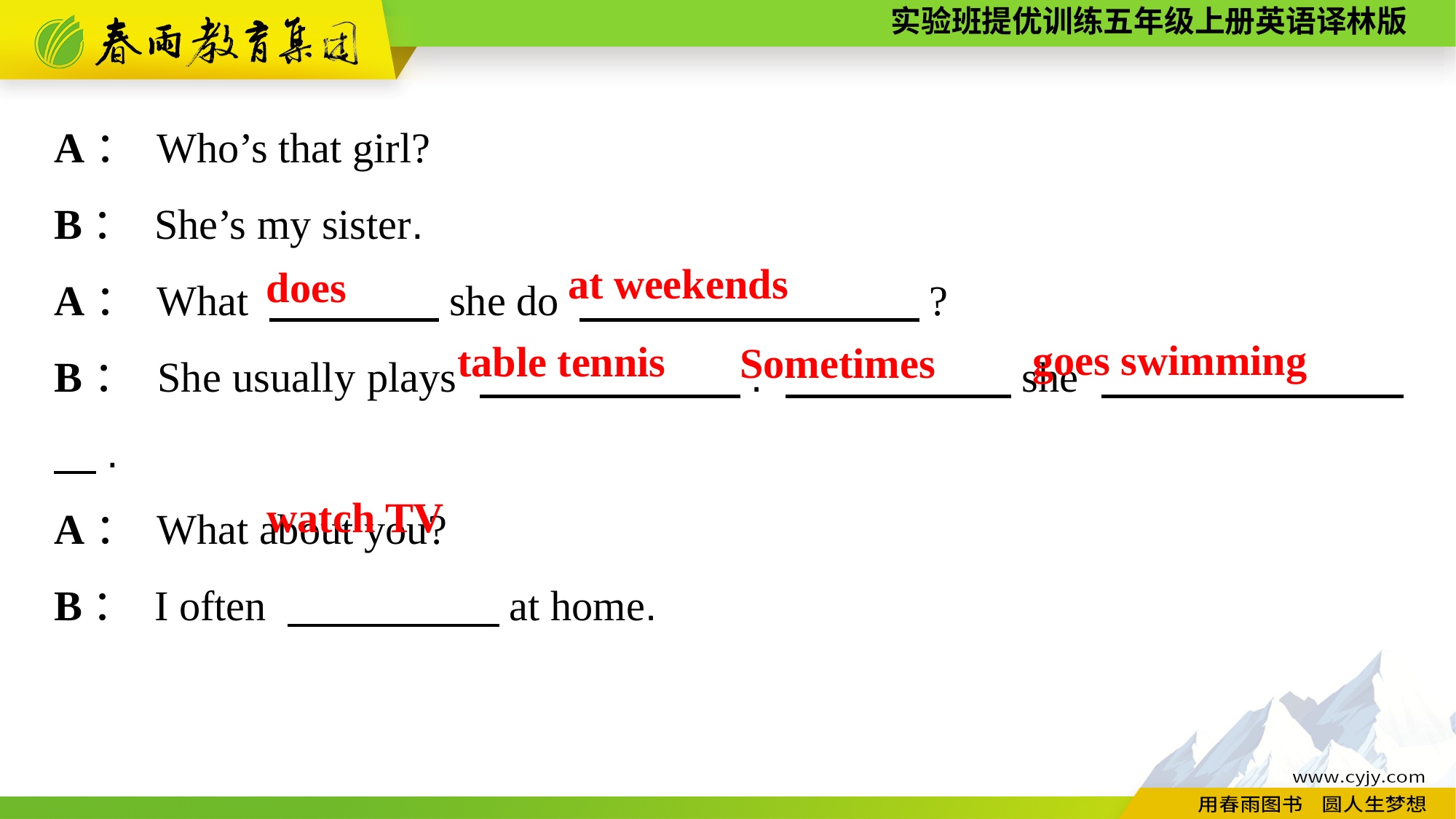

A： Who’s that girl?
B： She’s my sister.
A： What 　　　　she do 　　　　　　　　?
B： She usually plays 　　　　　　. 　　　     　she 　　　　　　　　.
A： What about you?
B： I often 　　　　　at home.
at weekends
does
goes swimming
table tennis
Sometimes
watch TV